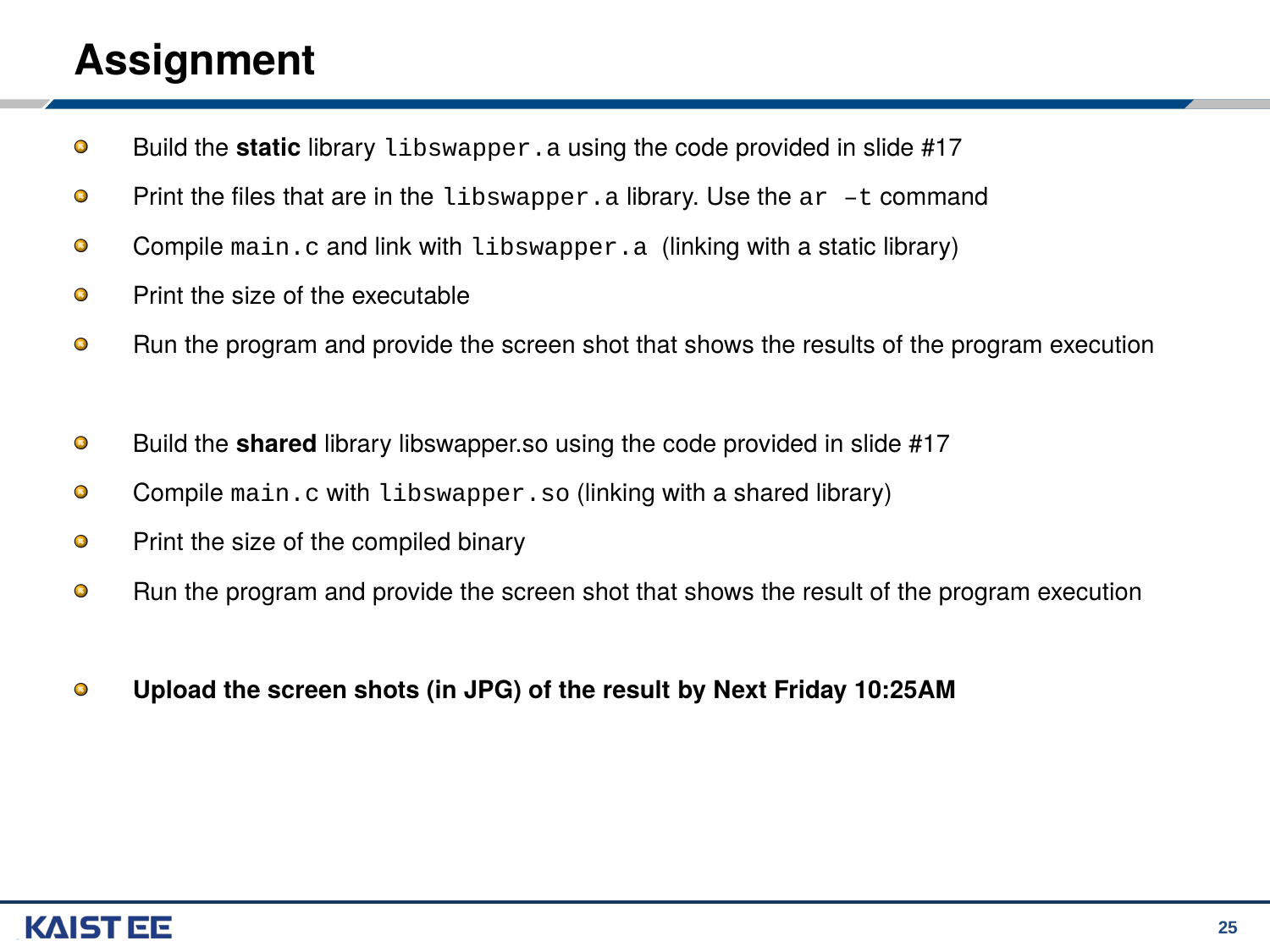

# Assignment
Build the static library libswapper.a using the code provided in slide #17
Print the files that are in the libswapper.a library. Use the ar –t command
Compile main.c and link with libswapper.a  (linking with a static library)
Print the size of the executable
Run the program and provide the screen shot that shows the results of the program execution

Build the shared library libswapper.so using the code provided in slide #17
Compile main.c with libswapper.so (linking with a shared library)
Print the size of the compiled binary
Run the program and provide the screen shot that shows the result of the program execution

Upload the screen shots (in JPG) of the result by Next Friday 10:25AM